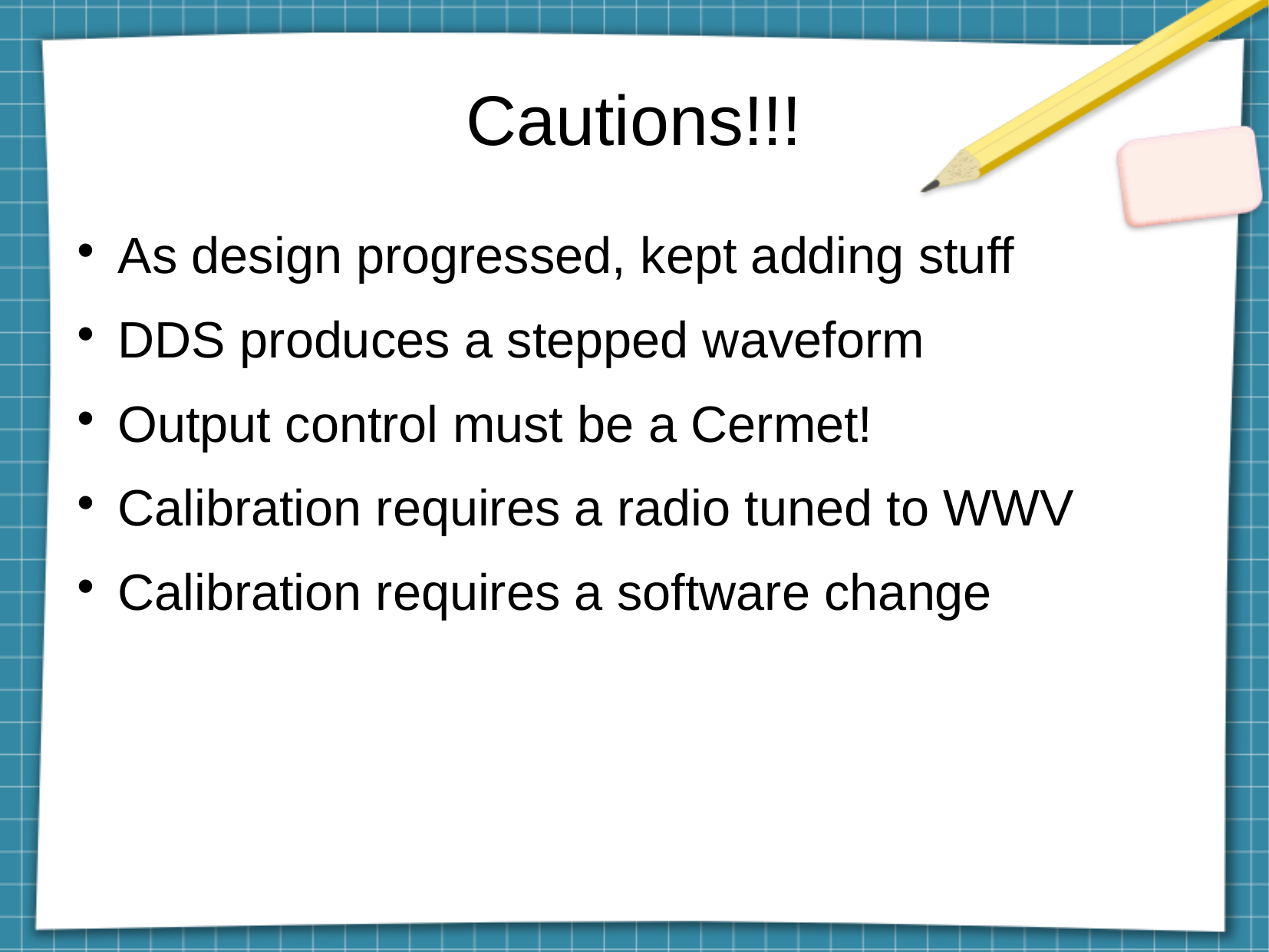

Cautions!!!
As design progressed, kept adding stuff
DDS produces a stepped waveform
Output control must be a Cermet!
Calibration requires a radio tuned to WWV
Calibration requires a software change